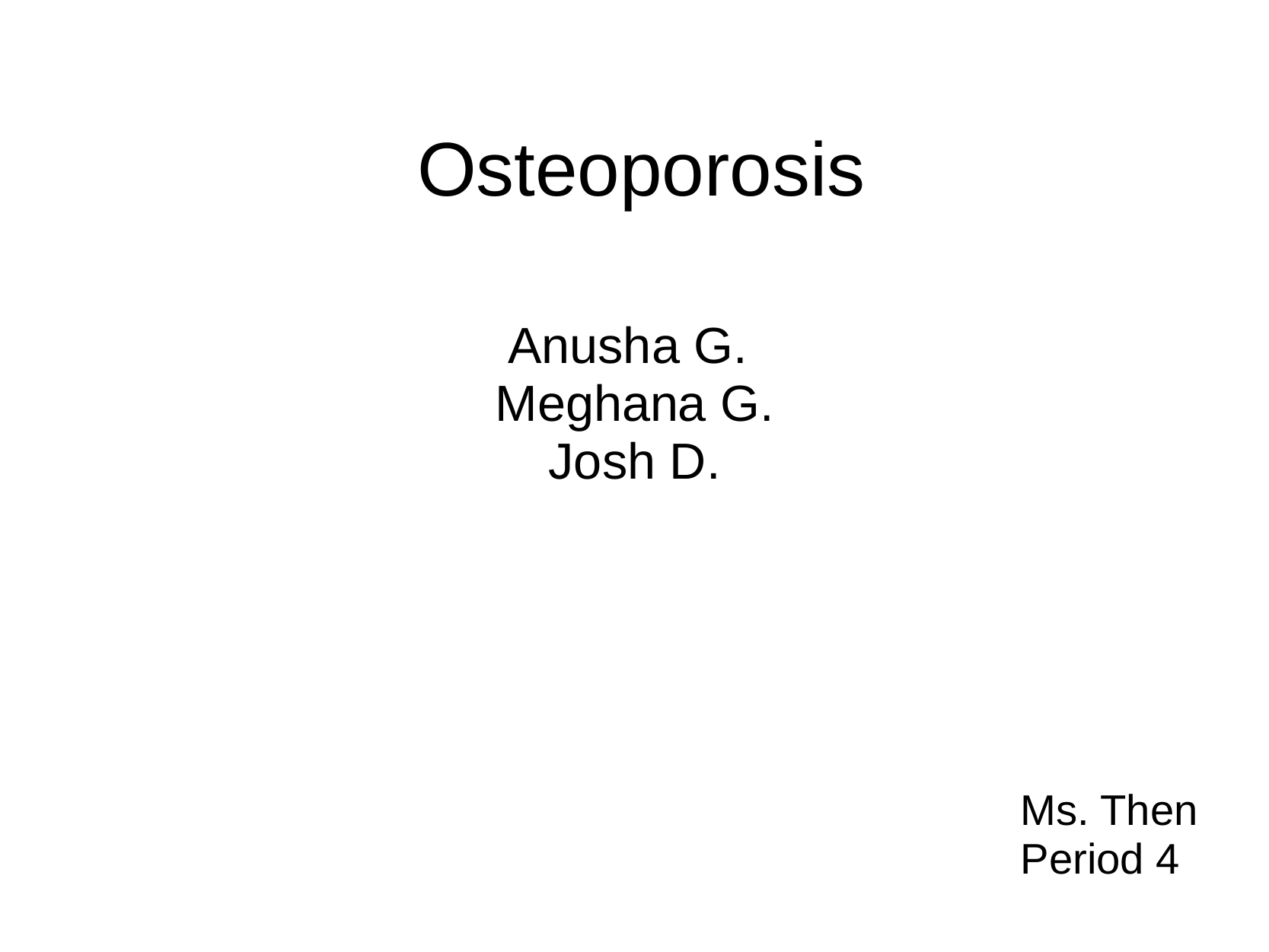

# Osteoporosis
Anusha G.
Meghana G.
Josh D.
Ms. Then
Period 4